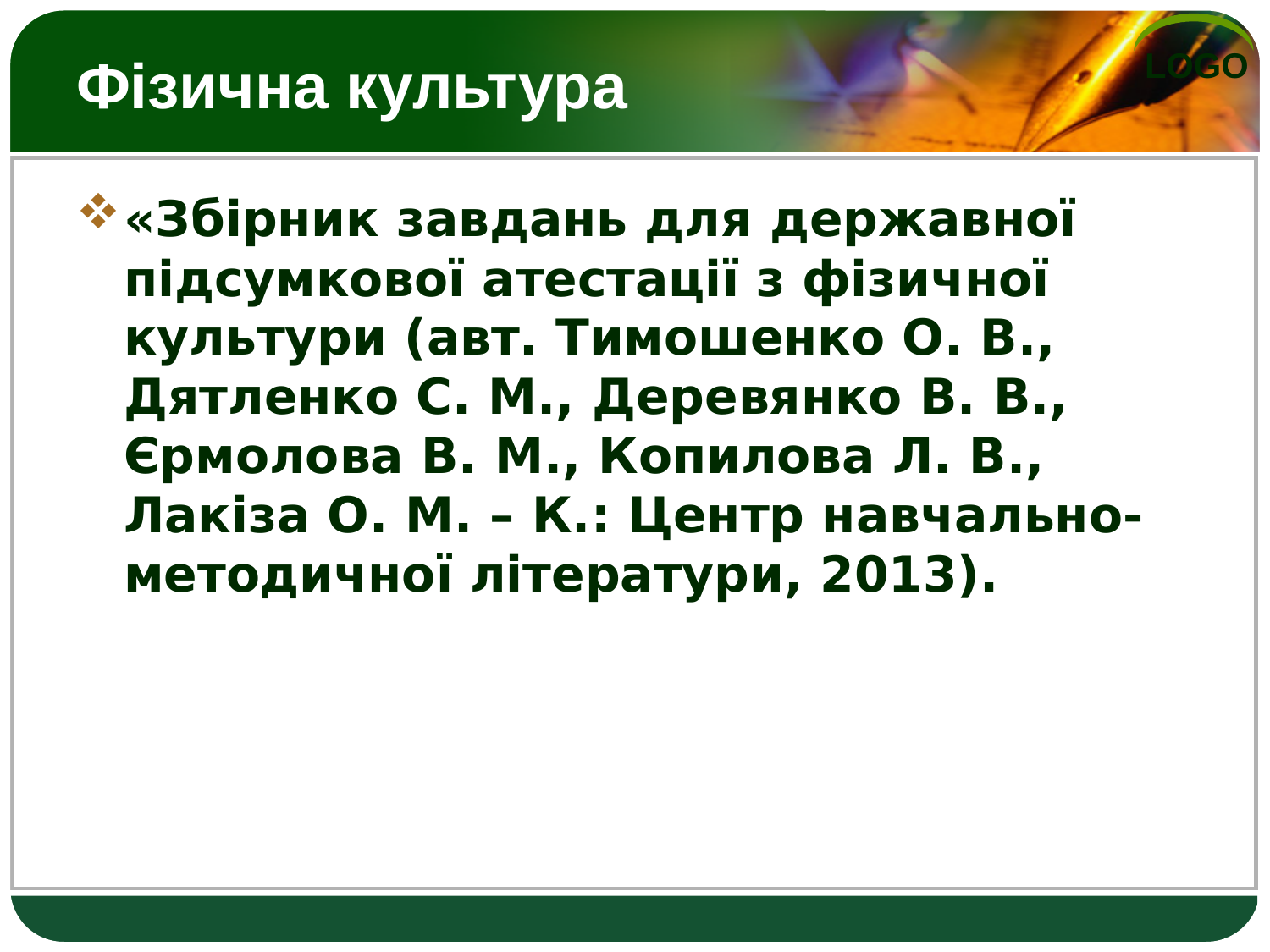

# Фізична культура
«Збірник завдань для державної підсумкової атестації з фізичної культури (авт. Тимошенко О. В., Дятленко С. М., Деревянко В. В.,        Єрмолова В. М., Копилова Л. В., Лакіза О. М. – К.: Центр навчально-методичної літератури, 2013).